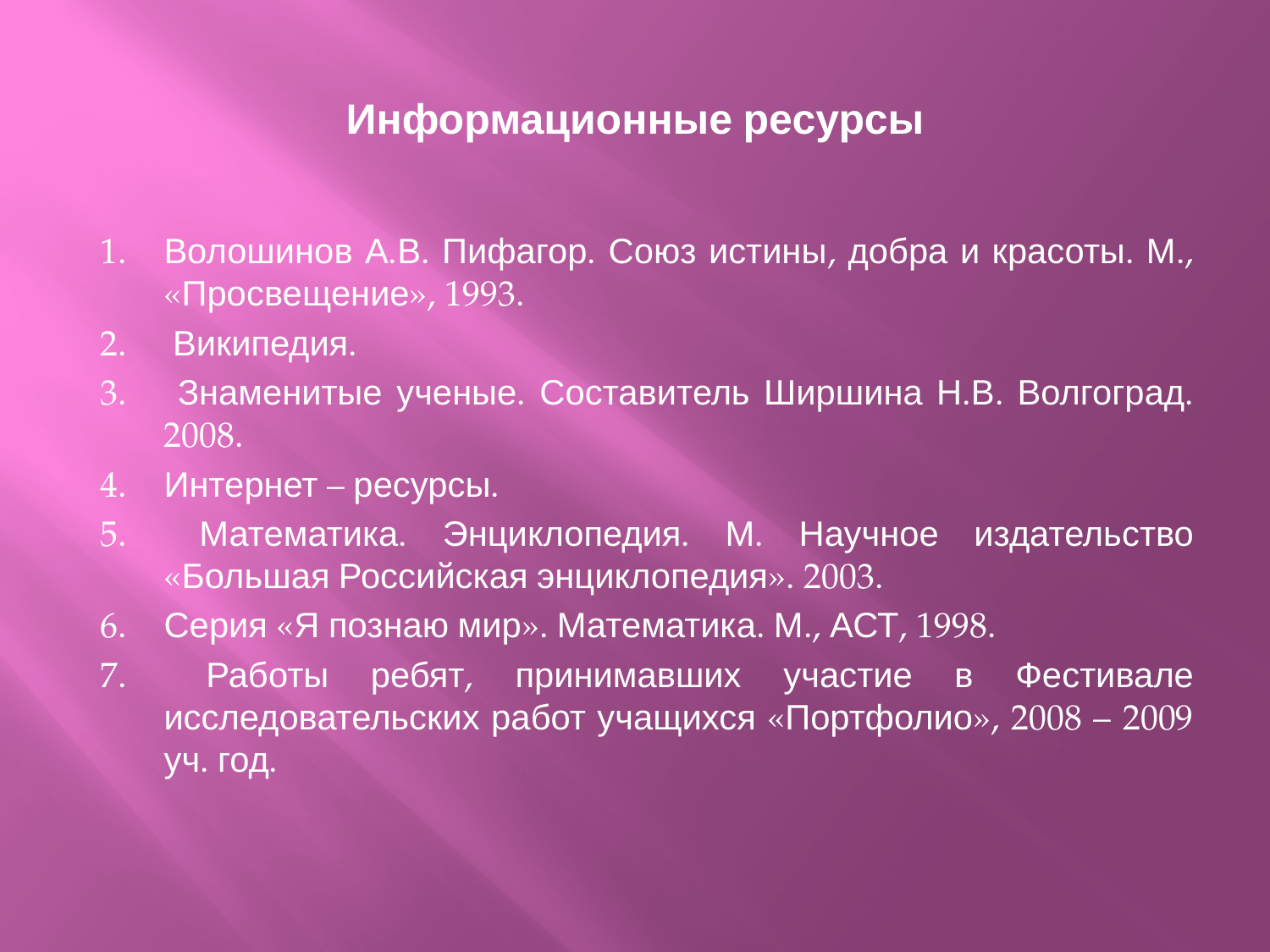

# Информационные ресурсы
Волошинов А.В. Пифагор. Союз истины, добра и красоты. М., «Просвещение», 1993.
 Википедия.
 Знаменитые ученые. Составитель Ширшина Н.В. Волгоград. 2008.
Интернет – ресурсы.
 Математика. Энциклопедия. М. Научное издательство «Большая Российская энциклопедия». 2003.
Серия «Я познаю мир». Математика. М., АСТ, 1998.
 Работы ребят, принимавших участие в Фестивале исследовательских работ учащихся «Портфолио», 2008 – 2009 уч. год.